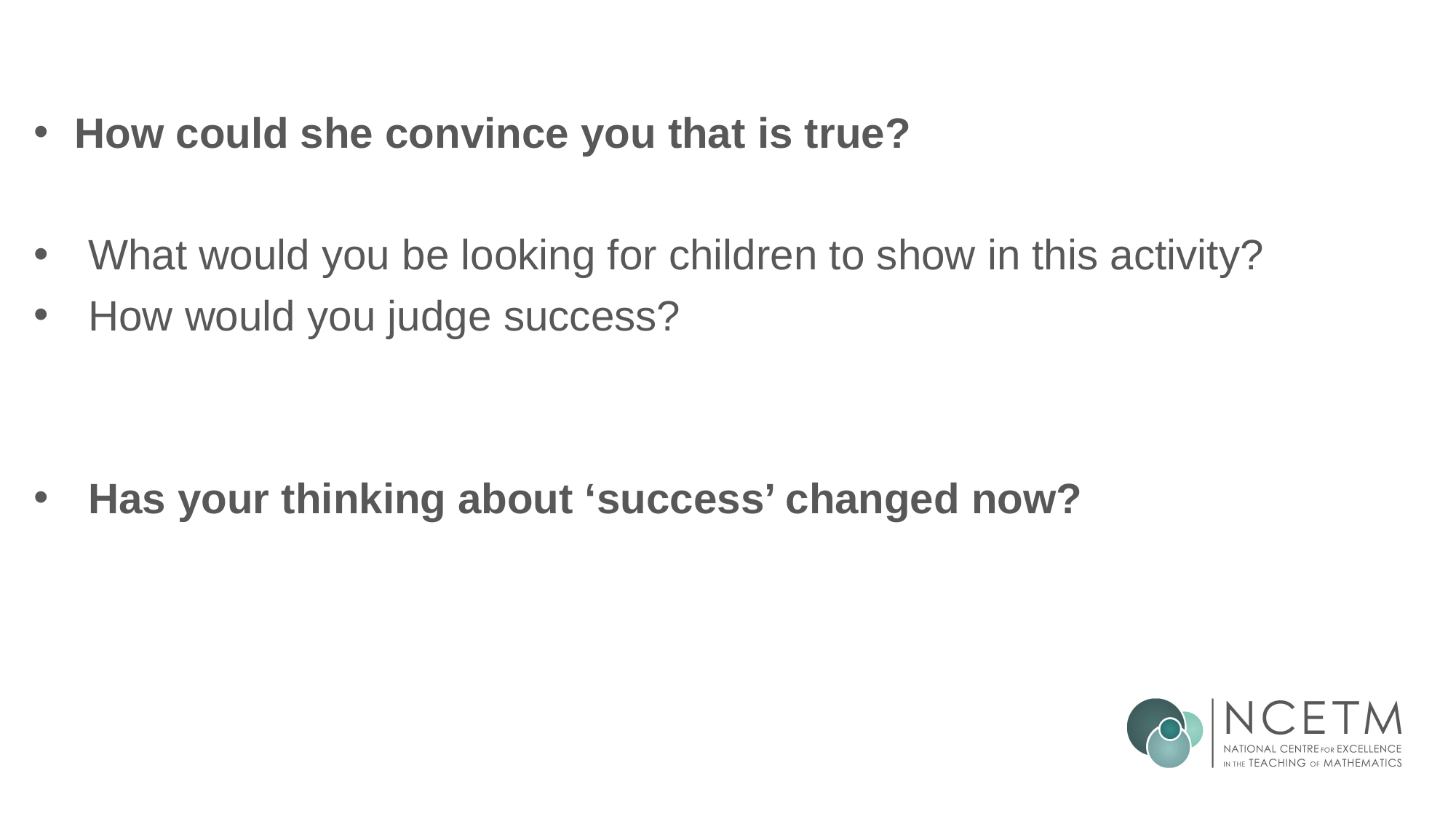

How could she convince you that is true?

What would you be looking for children to show in this activity?
How would you judge success?

Has your thinking about ‘success’ changed now?